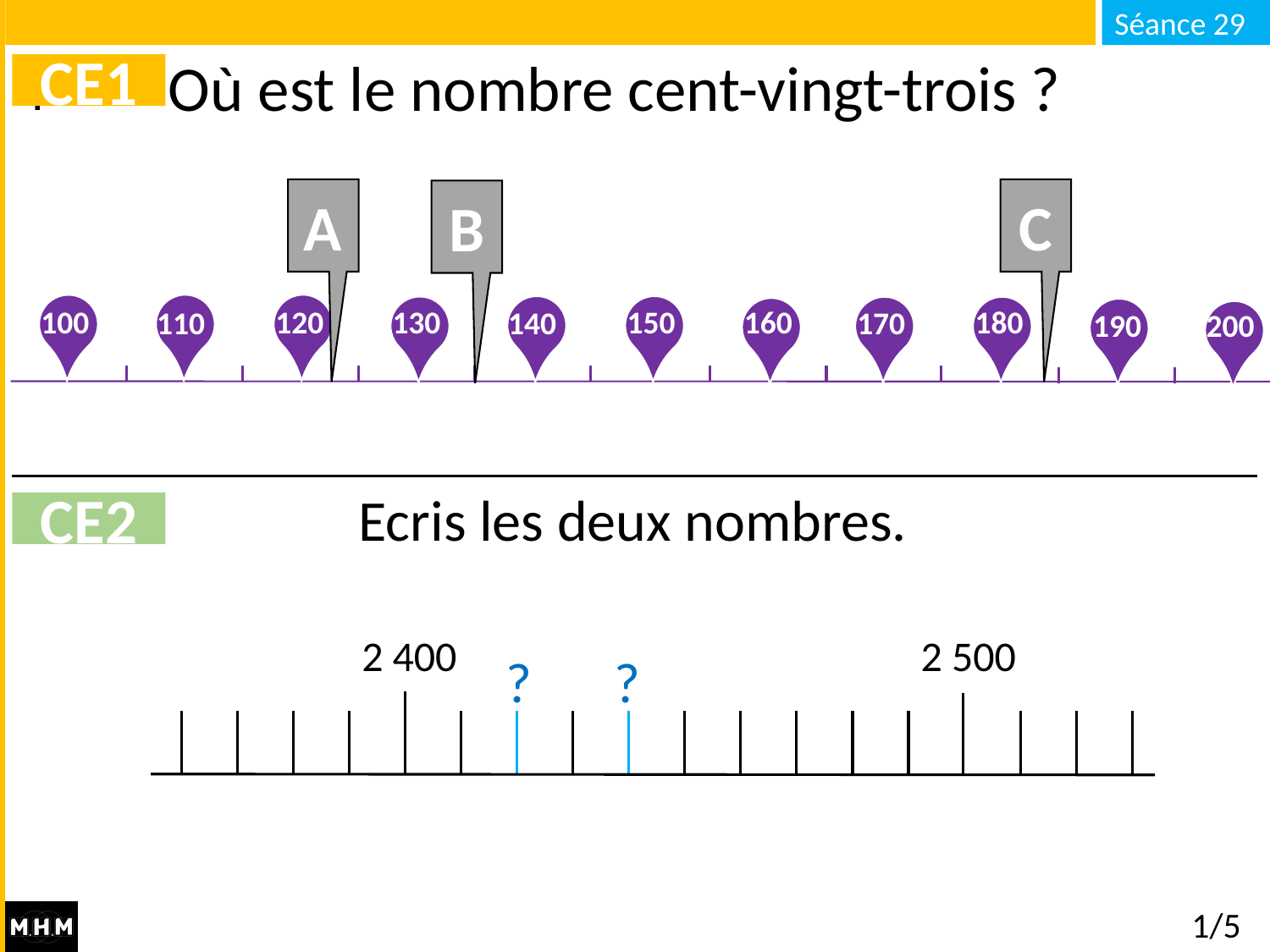

# Où est le nombre cent-vingt-trois ?
CE1
A
C
B

160
180
100
120
130
150

170
110
140

190
200

Ecris les deux nombres.
CE2
2 400
2 500
?
?
1/5